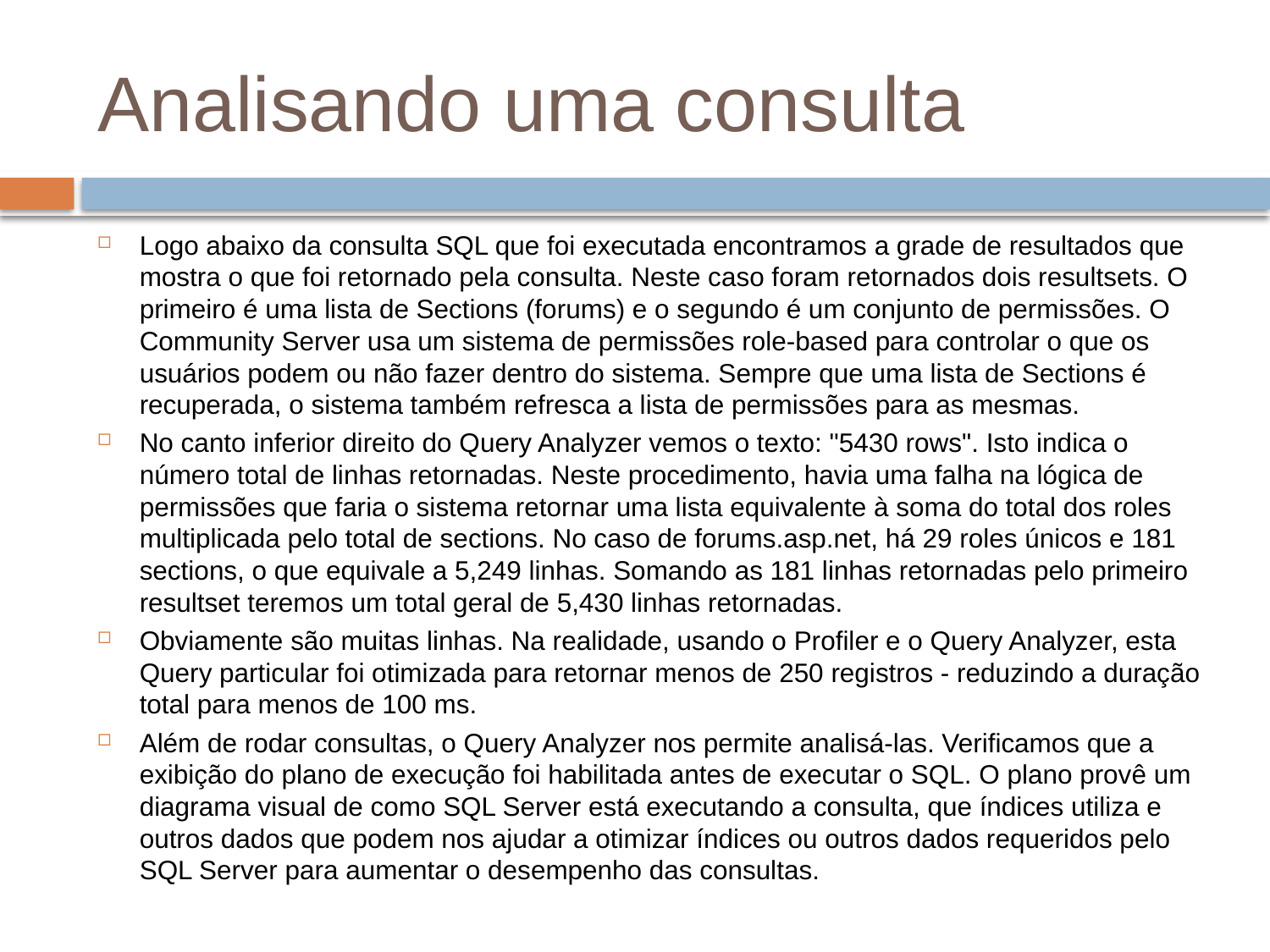

# Analisando uma consulta
Logo abaixo da consulta SQL que foi executada encontramos a grade de resultados que mostra o que foi retornado pela consulta. Neste caso foram retornados dois resultsets. O primeiro é uma lista de Sections (forums) e o segundo é um conjunto de permissões. O Community Server usa um sistema de permissões role-based para controlar o que os usuários podem ou não fazer dentro do sistema. Sempre que uma lista de Sections é recuperada, o sistema também refresca a lista de permissões para as mesmas.
No canto inferior direito do Query Analyzer vemos o texto: "5430 rows". Isto indica o número total de linhas retornadas. Neste procedimento, havia uma falha na lógica de permissões que faria o sistema retornar uma lista equivalente à soma do total dos roles multiplicada pelo total de sections. No caso de forums.asp.net, há 29 roles únicos e 181 sections, o que equivale a 5,249 linhas. Somando as 181 linhas retornadas pelo primeiro resultset teremos um total geral de 5,430 linhas retornadas.
Obviamente são muitas linhas. Na realidade, usando o Profiler e o Query Analyzer, esta Query particular foi otimizada para retornar menos de 250 registros - reduzindo a duração total para menos de 100 ms.
Além de rodar consultas, o Query Analyzer nos permite analisá-las. Verificamos que a exibição do plano de execução foi habilitada antes de executar o SQL. O plano provê um diagrama visual de como SQL Server está executando a consulta, que índices utiliza e outros dados que podem nos ajudar a otimizar índices ou outros dados requeridos pelo SQL Server para aumentar o desempenho das consultas.